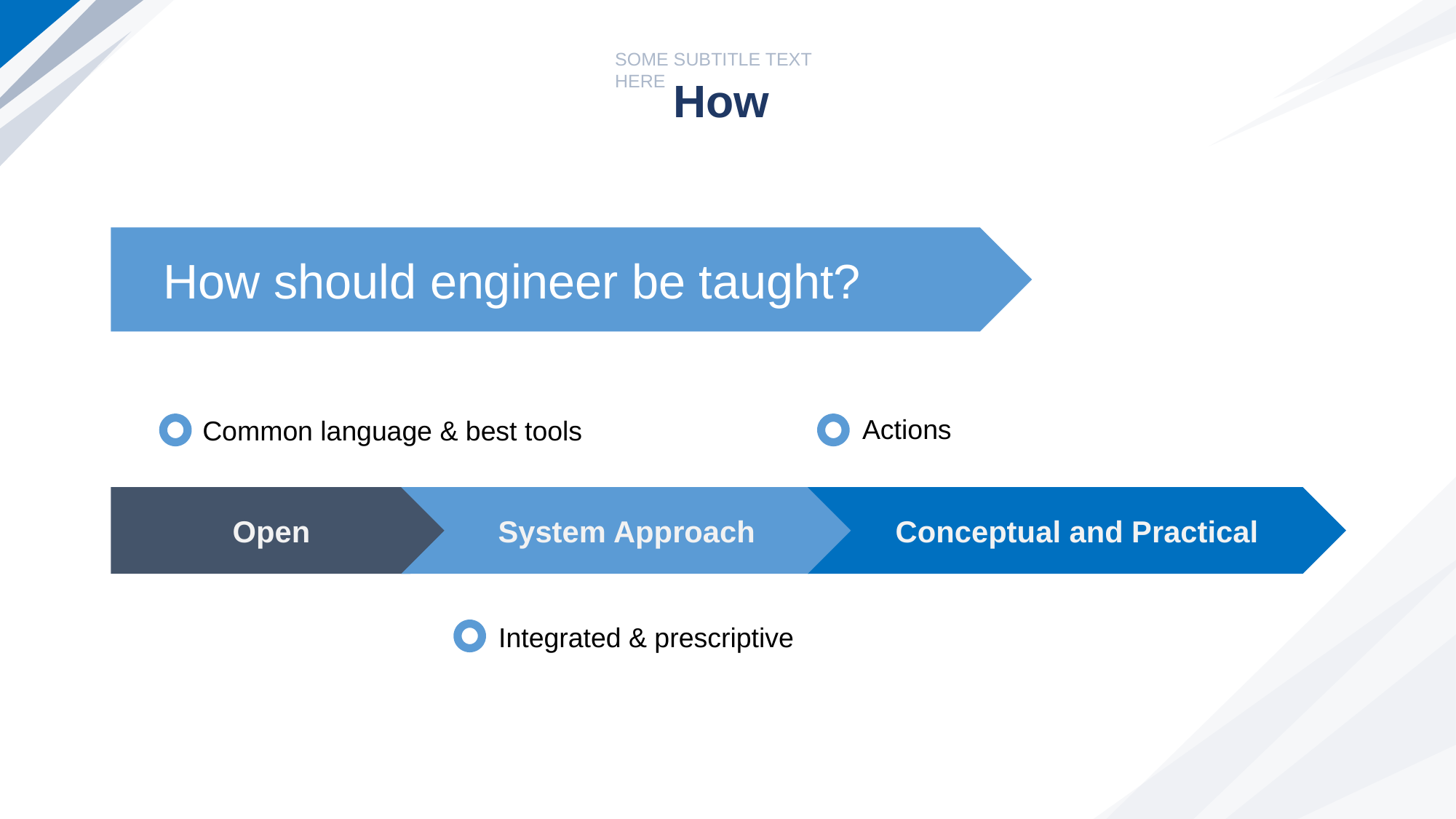

SOME SUBTITLE TEXT HERE
# How
How should engineer be taught?
Actions

Common language & best tools

Open
System Approach
Conceptual and Practical
Integrated & prescriptive